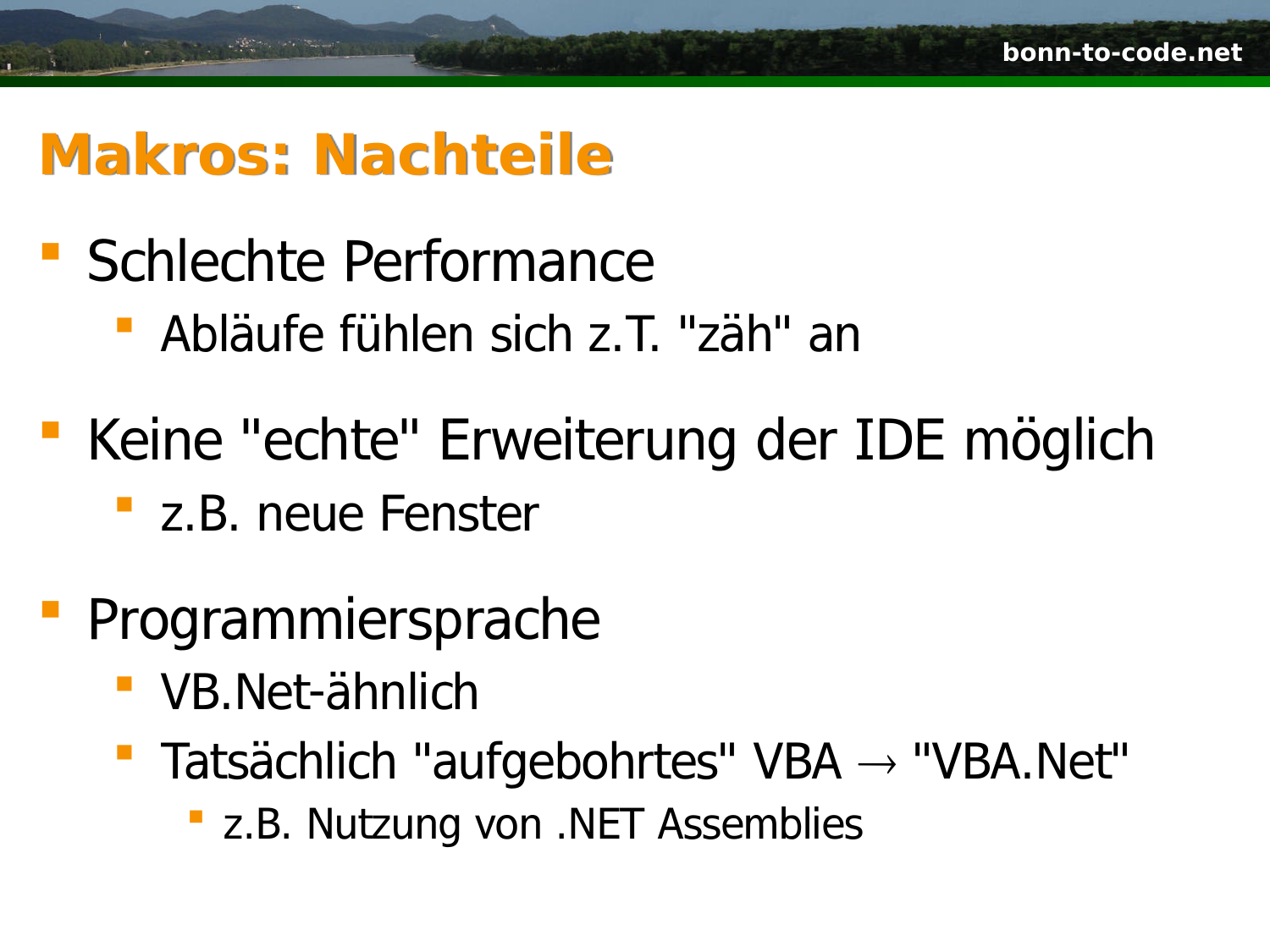

# Makros: Nachteile
Schlechte Performance
Abläufe fühlen sich z.T. "zäh" an
Keine "echte" Erweiterung der IDE möglich
z.B. neue Fenster
Programmiersprache
VB.Net-ähnlich
Tatsächlich "aufgebohrtes" VBA → "VBA.Net"
z.B. Nutzung von .NET Assemblies